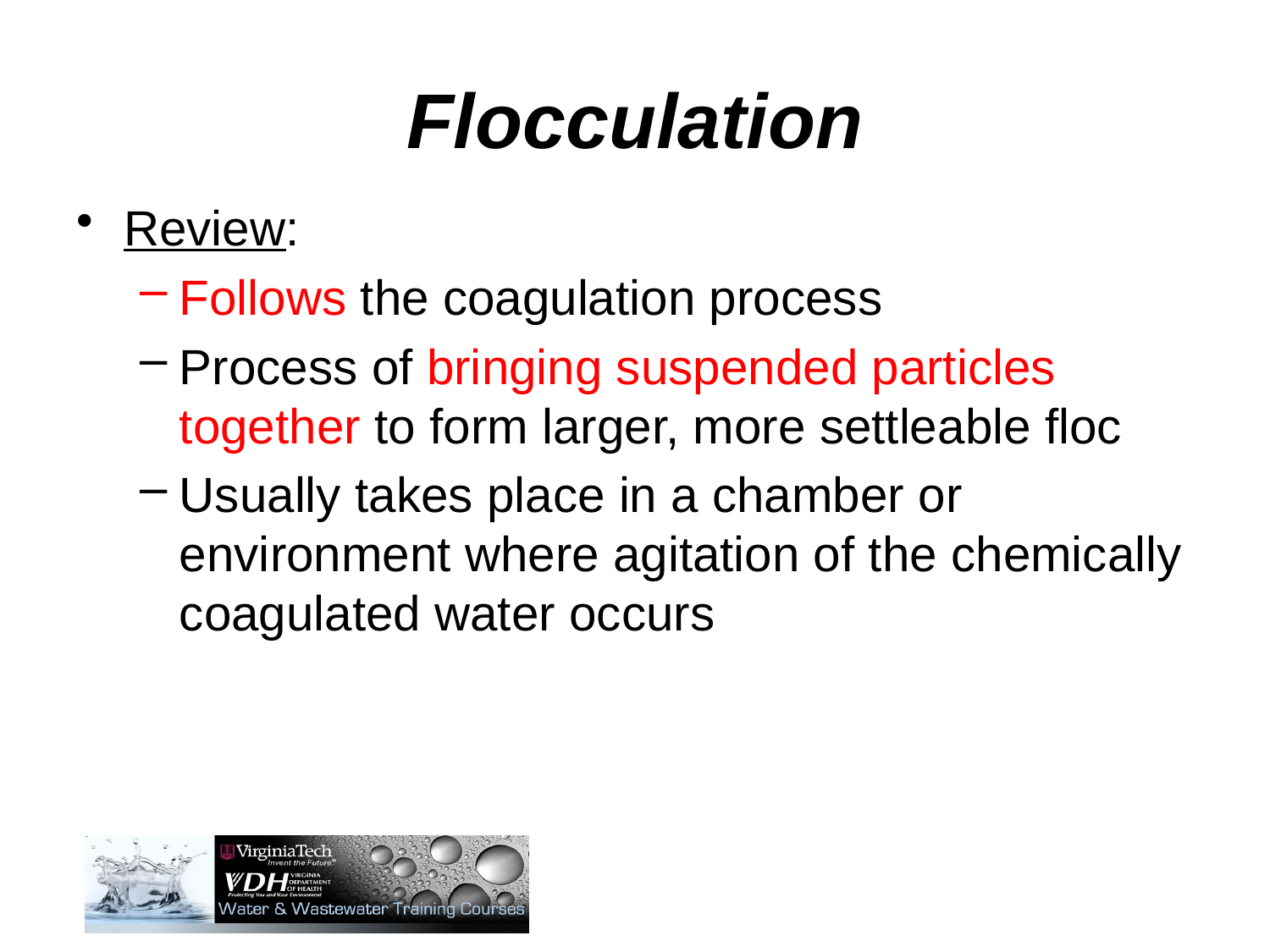

# Flocculation
Review:
Follows the coagulation process
Process of bringing suspended particles together to form larger, more settleable floc
Usually takes place in a chamber or environment where agitation of the chemically coagulated water occurs